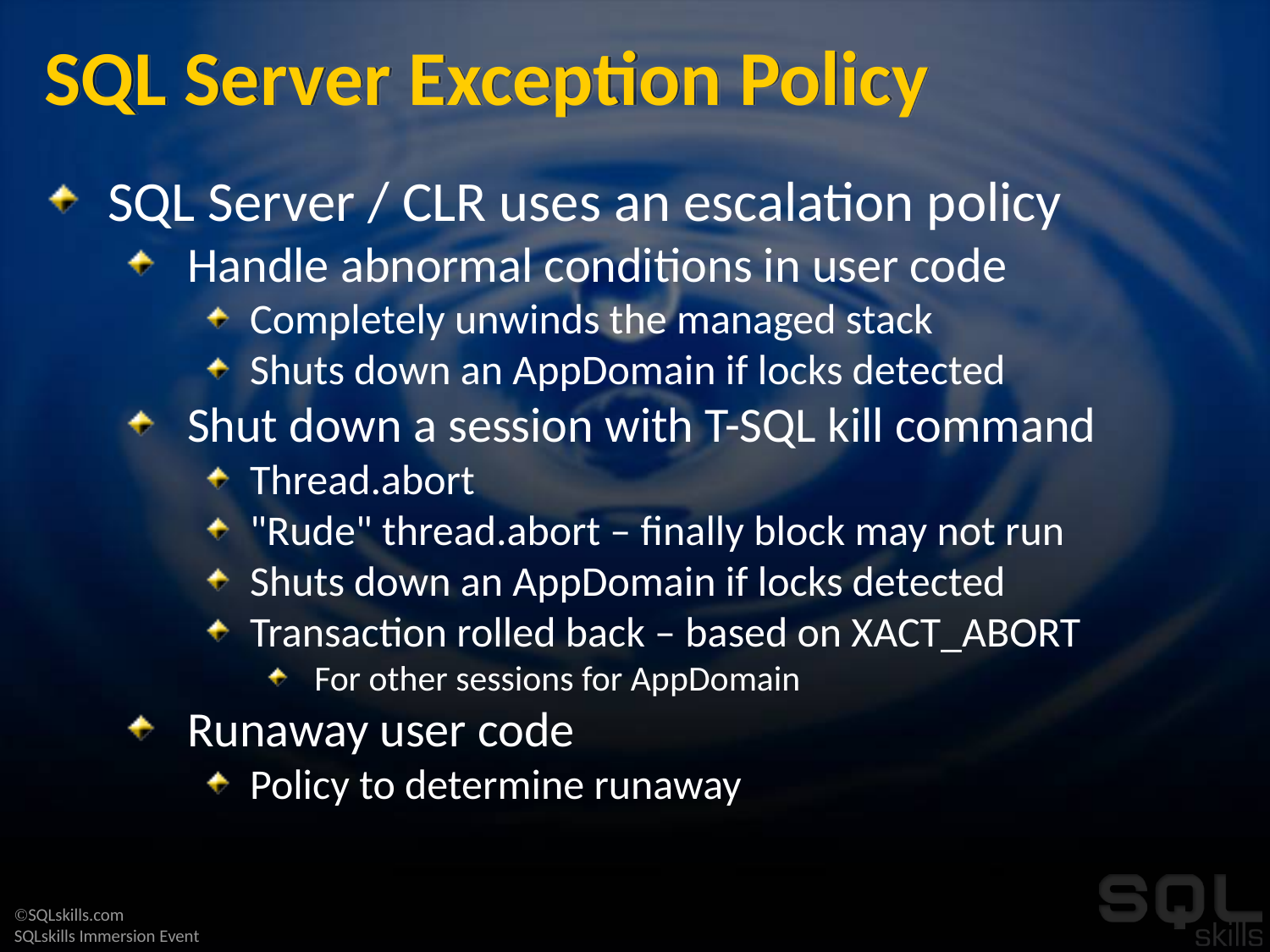

# SQL Server Exception Policy
SQL Server / CLR uses an escalation policy
Handle abnormal conditions in user code
Completely unwinds the managed stack
Shuts down an AppDomain if locks detected
Shut down a session with T-SQL kill command
Thread.abort
"Rude" thread.abort – finally block may not run
Shuts down an AppDomain if locks detected
Transaction rolled back – based on XACT_ABORT
For other sessions for AppDomain
Runaway user code
Policy to determine runaway